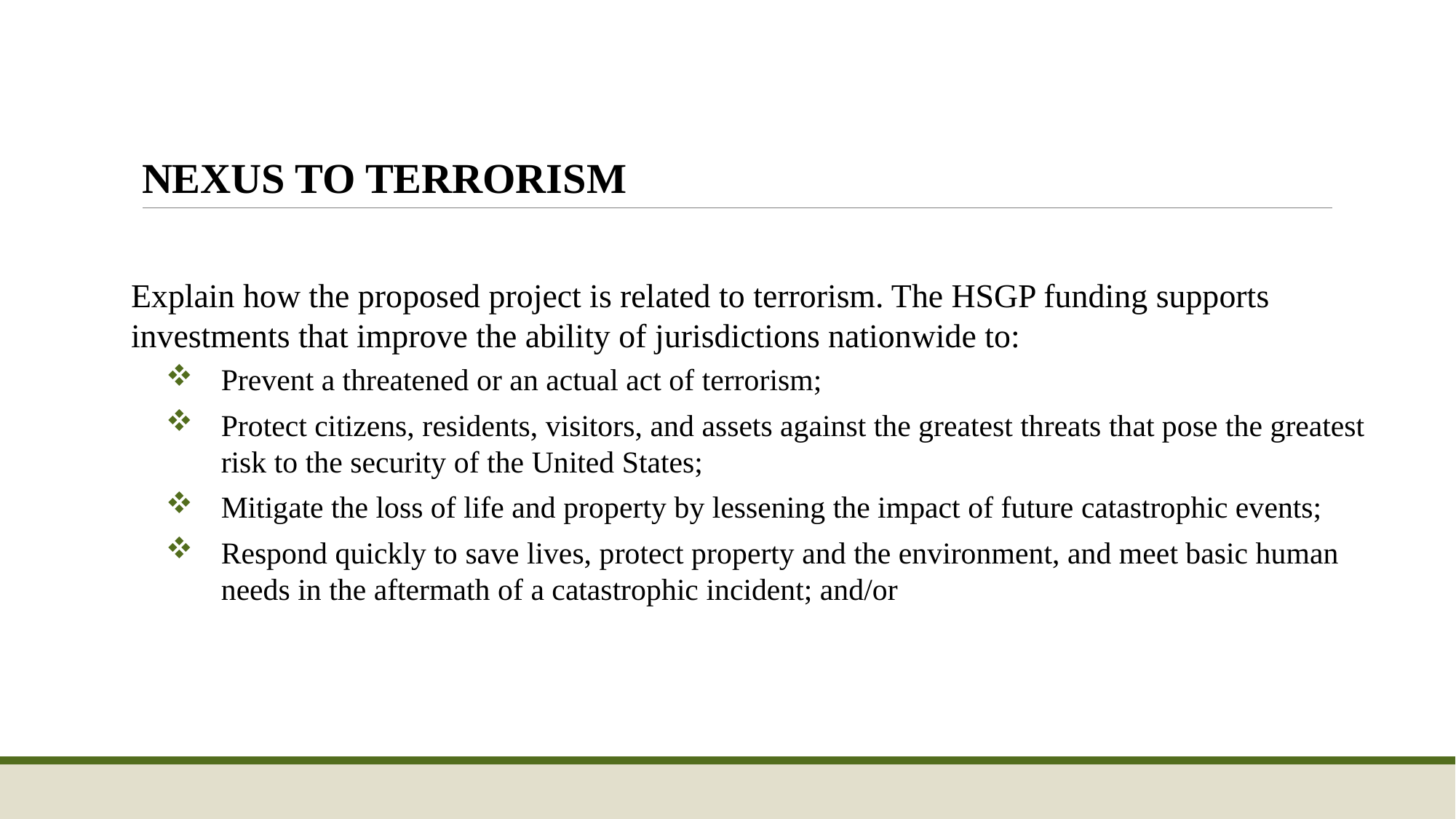

# NEXUS to TERRORISM

Explain how the proposed project is related to terrorism. The HSGP funding supports investments that improve the ability of jurisdictions nationwide to:
Prevent a threatened or an actual act of terrorism;
Protect citizens, residents, visitors, and assets against the greatest threats that pose the greatest risk to the security of the United States;
Mitigate the loss of life and property by lessening the impact of future catastrophic events;
Respond quickly to save lives, protect property and the environment, and meet basic human needs in the aftermath of a catastrophic incident; and/or